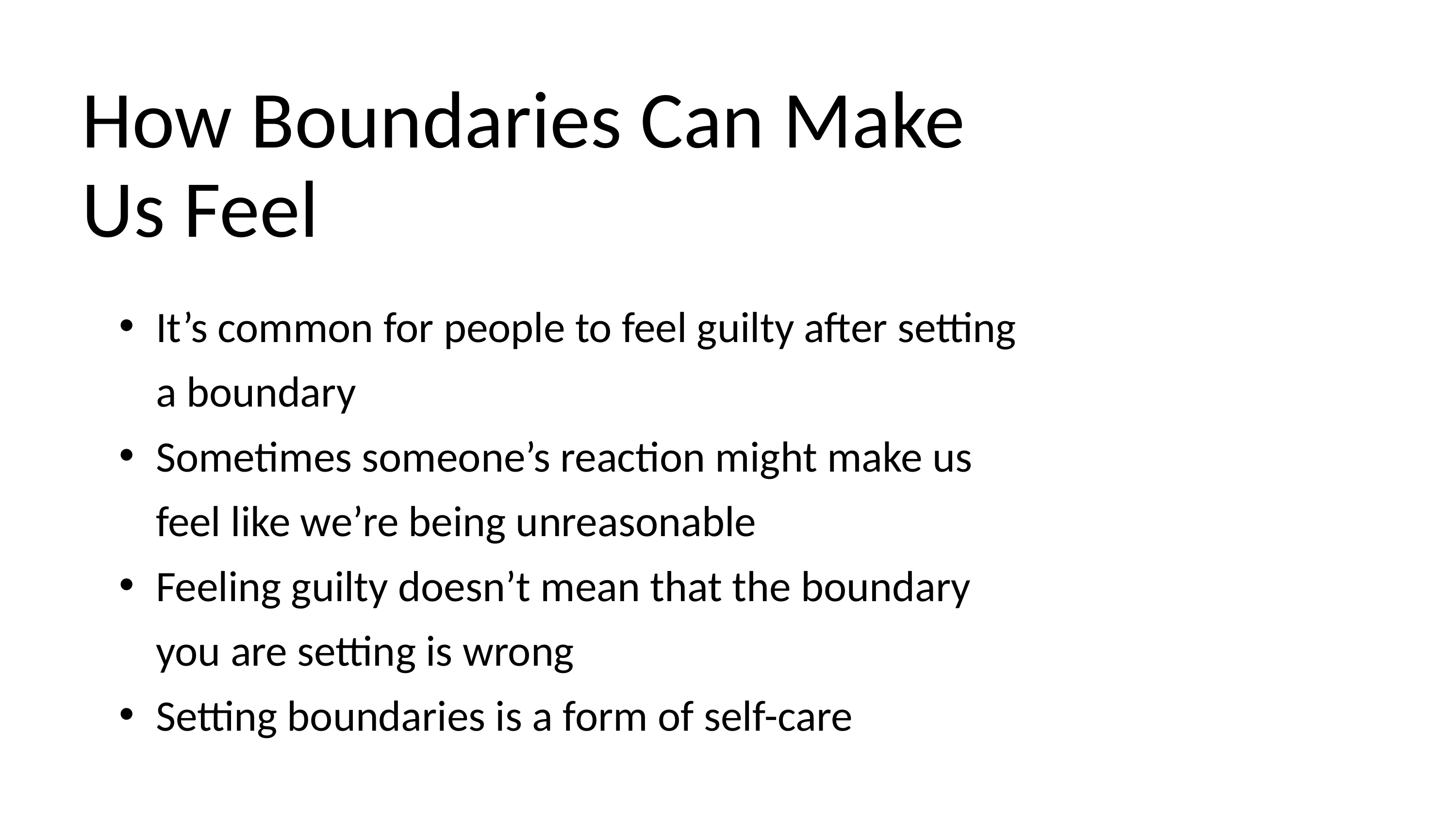

How Boundaries Can Make Us Feel
It’s common for people to feel guilty after setting a boundary
Sometimes someone’s reaction might make us feel like we’re being unreasonable
Feeling guilty doesn’t mean that the boundary you are setting is wrong
Setting boundaries is a form of self-care